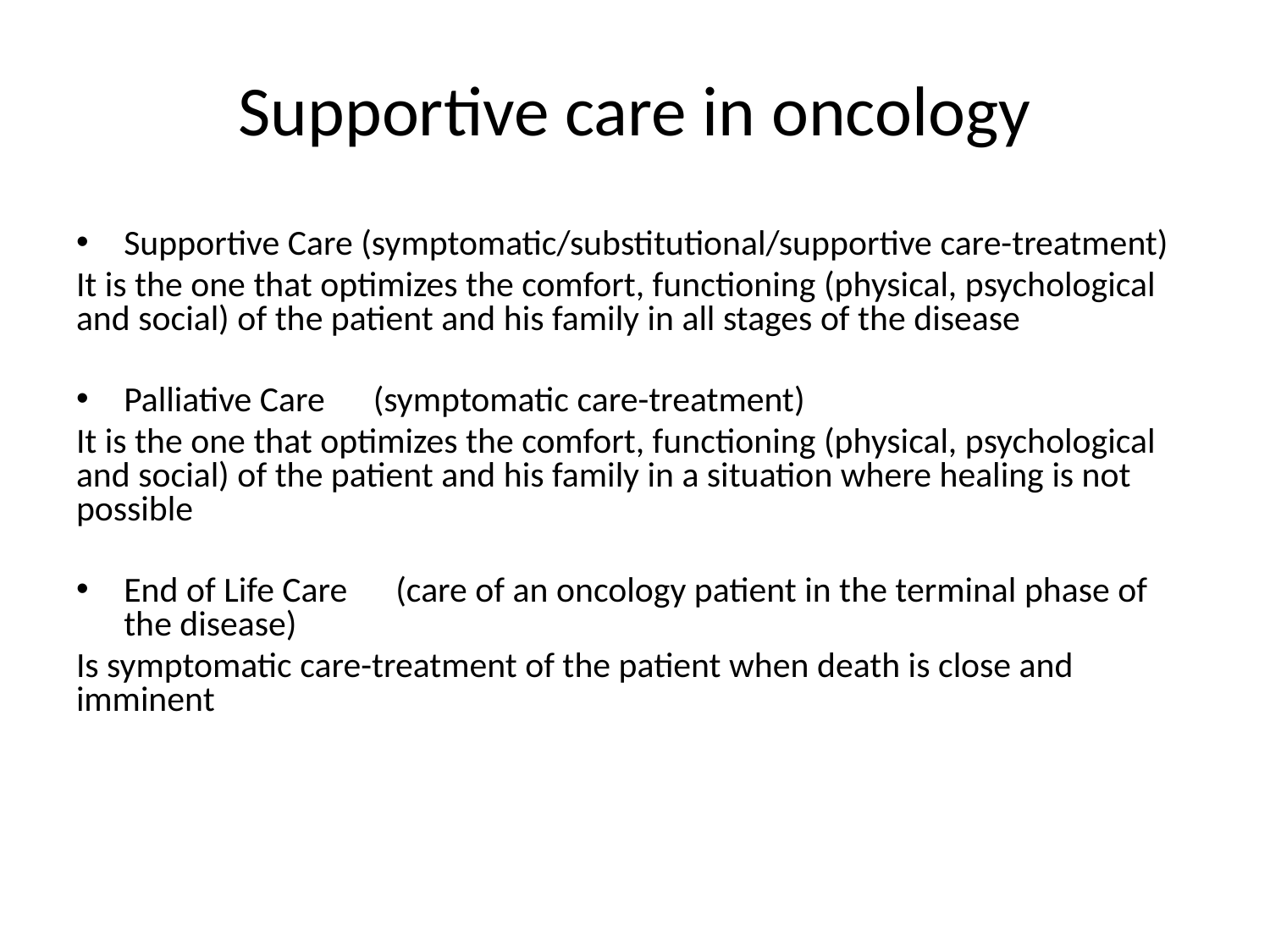

# Supportive care in oncology
Supportive Care (symptomatic/substitutional/supportive care-treatment)
It is the one that optimizes the comfort, functioning (physical, psychological and social) of the patient and his family in all stages of the disease

Palliative Care      (symptomatic care-treatment)
It is the one that optimizes the comfort, functioning (physical, psychological and social) of the patient and his family in a situation where healing is not possible

End of Life Care      (care of an oncology patient in the terminal phase of the disease)
Is symptomatic care-treatment of the patient when death is close and imminent